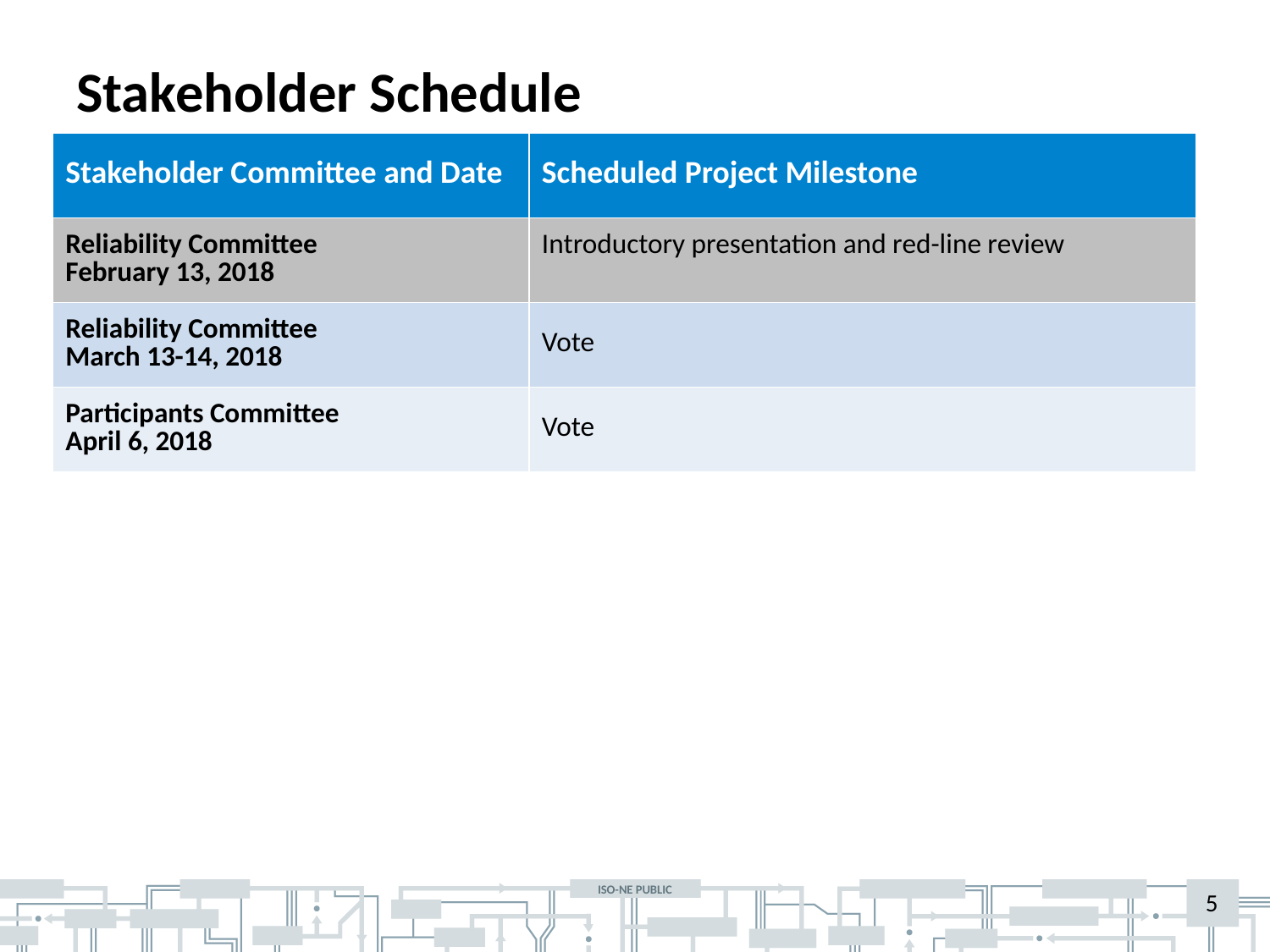

# Stakeholder Schedule
| Stakeholder Committee and Date | Scheduled Project Milestone |
| --- | --- |
| Reliability Committee February 13, 2018 | Introductory presentation and red-line review |
| Reliability Committee March 13-14, 2018 | Vote |
| Participants Committee April 6, 2018 | Vote |
5